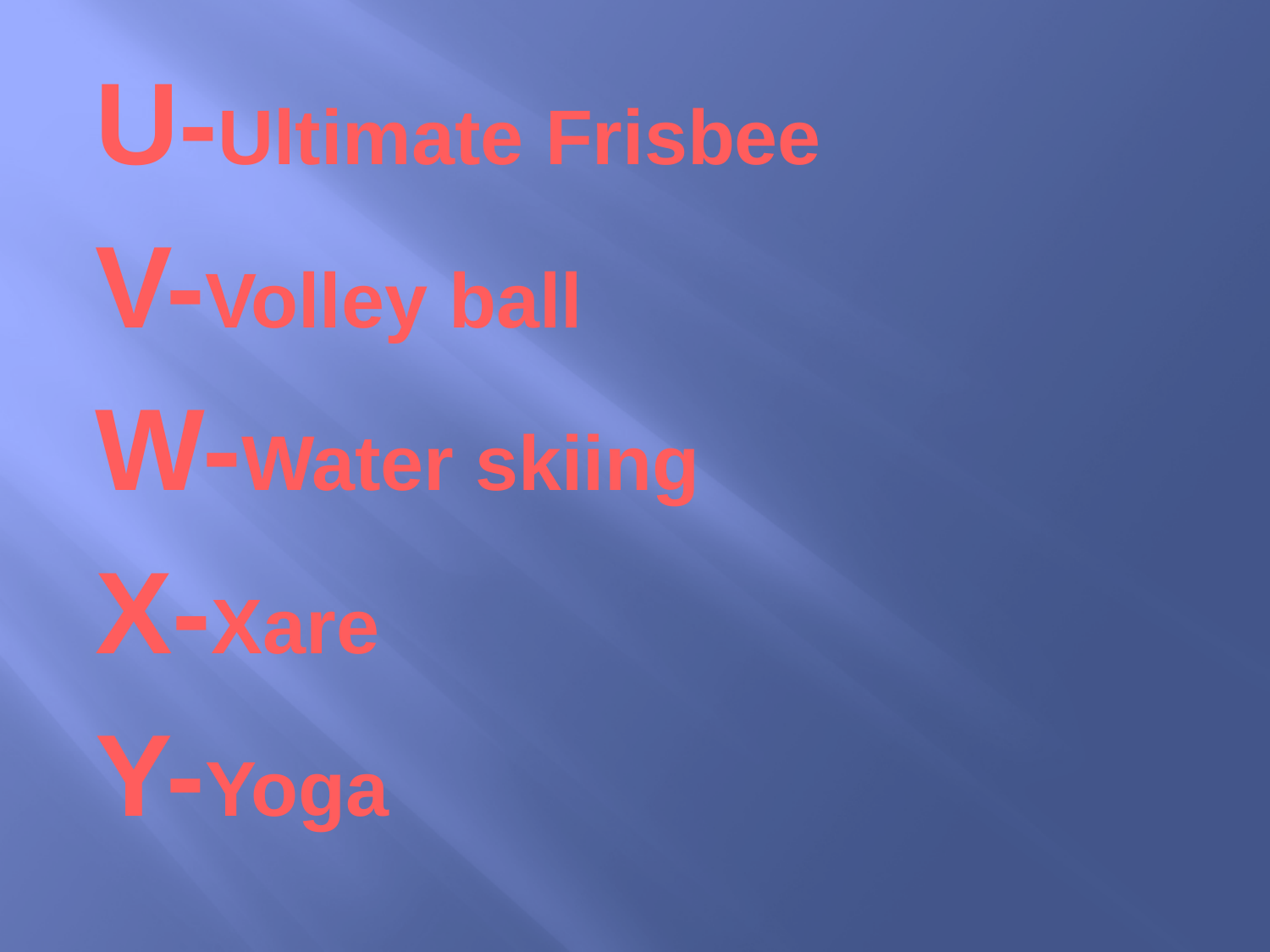

U-Ultimate Frisbee
V-Volley ball
W-Water skiing
X-Xare
Y-Yoga